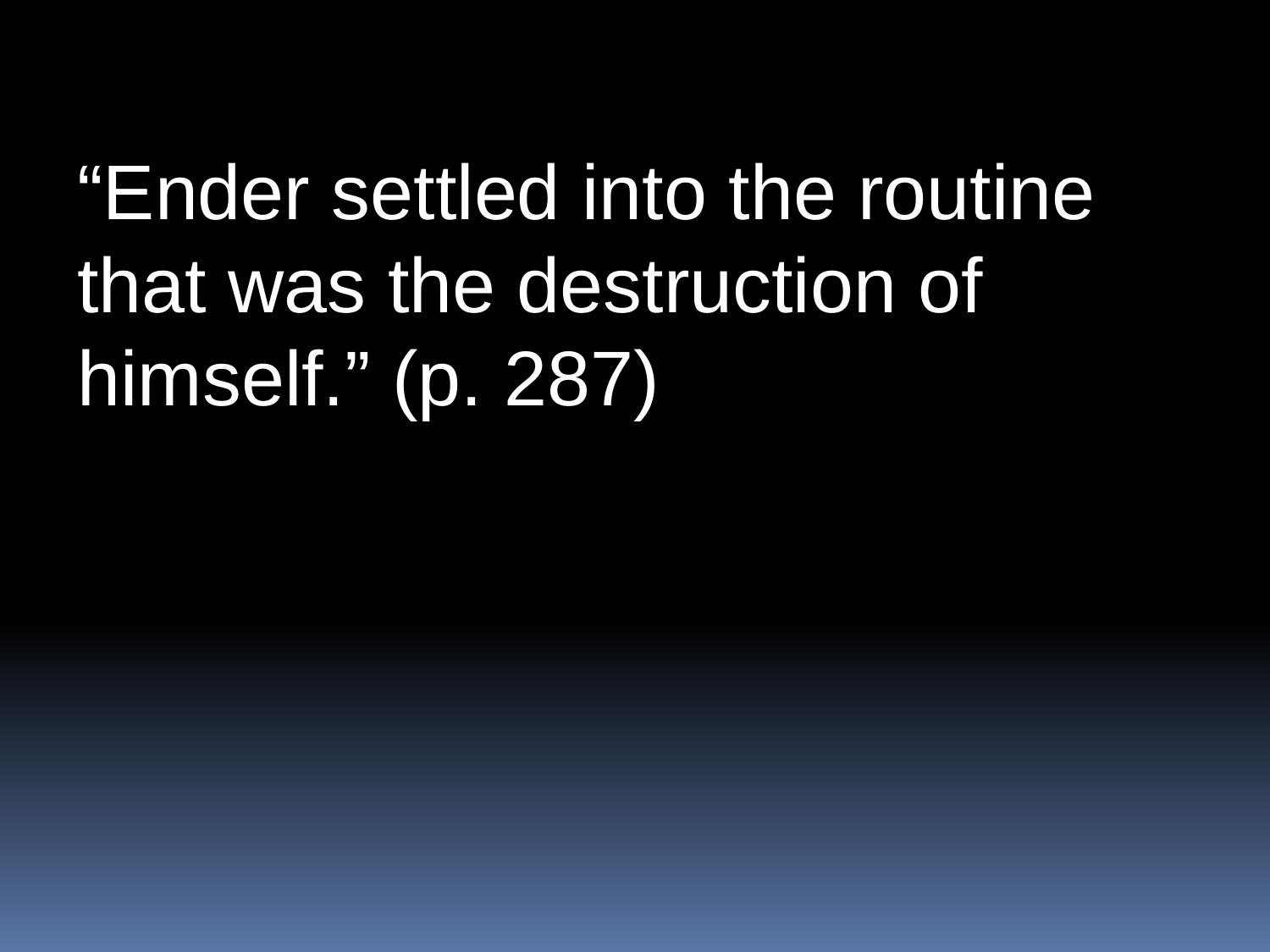

“Ender settled into the routine that was the destruction of himself.” (p. 287)